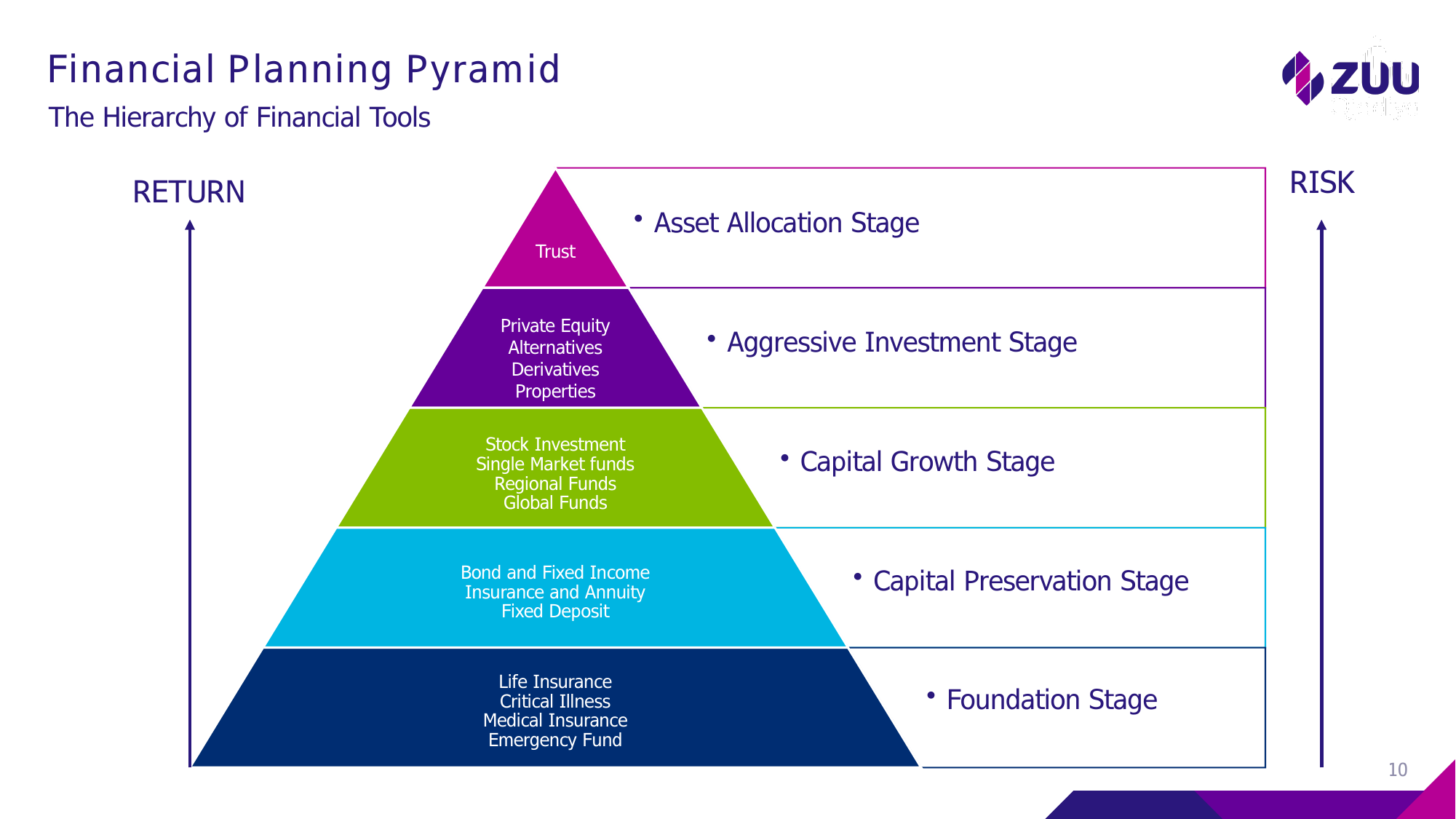

# Financial Planning Pyramid
The Hierarchy of Financial Tools
RISK
RETURN
Asset Allocation Stage

Trust
Aggressive Investment Stage
Private Equity
Alternatives
Derivatives
Properties
Capital Growth Stage
Stock Investment
Single Market funds
Regional Funds
Global Funds
Capital Preservation Stage
Bond and Fixed Income
Insurance and Annuity
Fixed Deposit
Foundation Stage
Life Insurance
Critical Illness
Medical Insurance
Emergency Fund
10